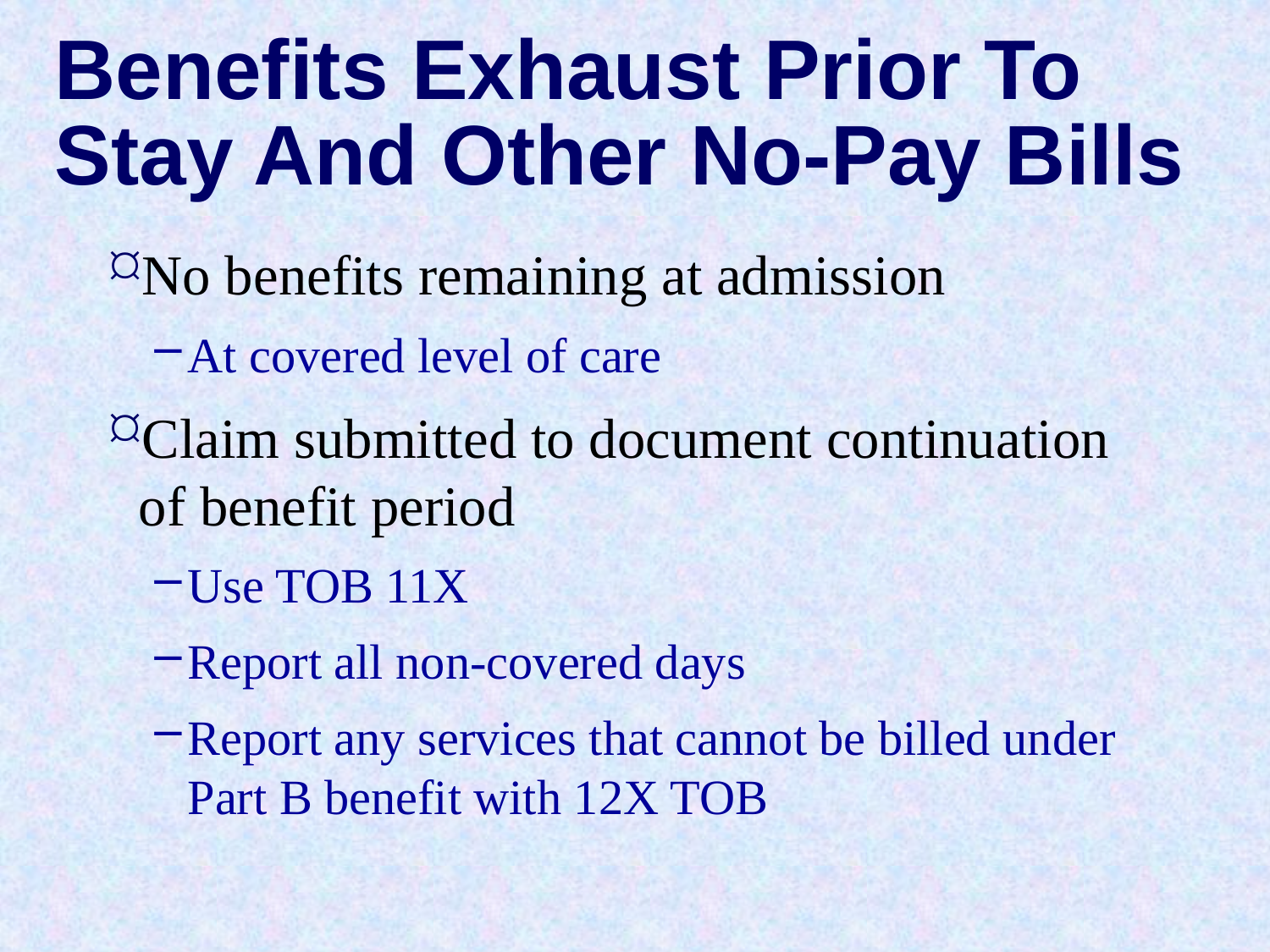

# Benefits Exhaust Prior To Stay And Other No-Pay Bills
No benefits remaining at admission
At covered level of care
Claim submitted to document continuation of benefit period
Use TOB 11X
Report all non-covered days
Report any services that cannot be billed under Part B benefit with 12X TOB